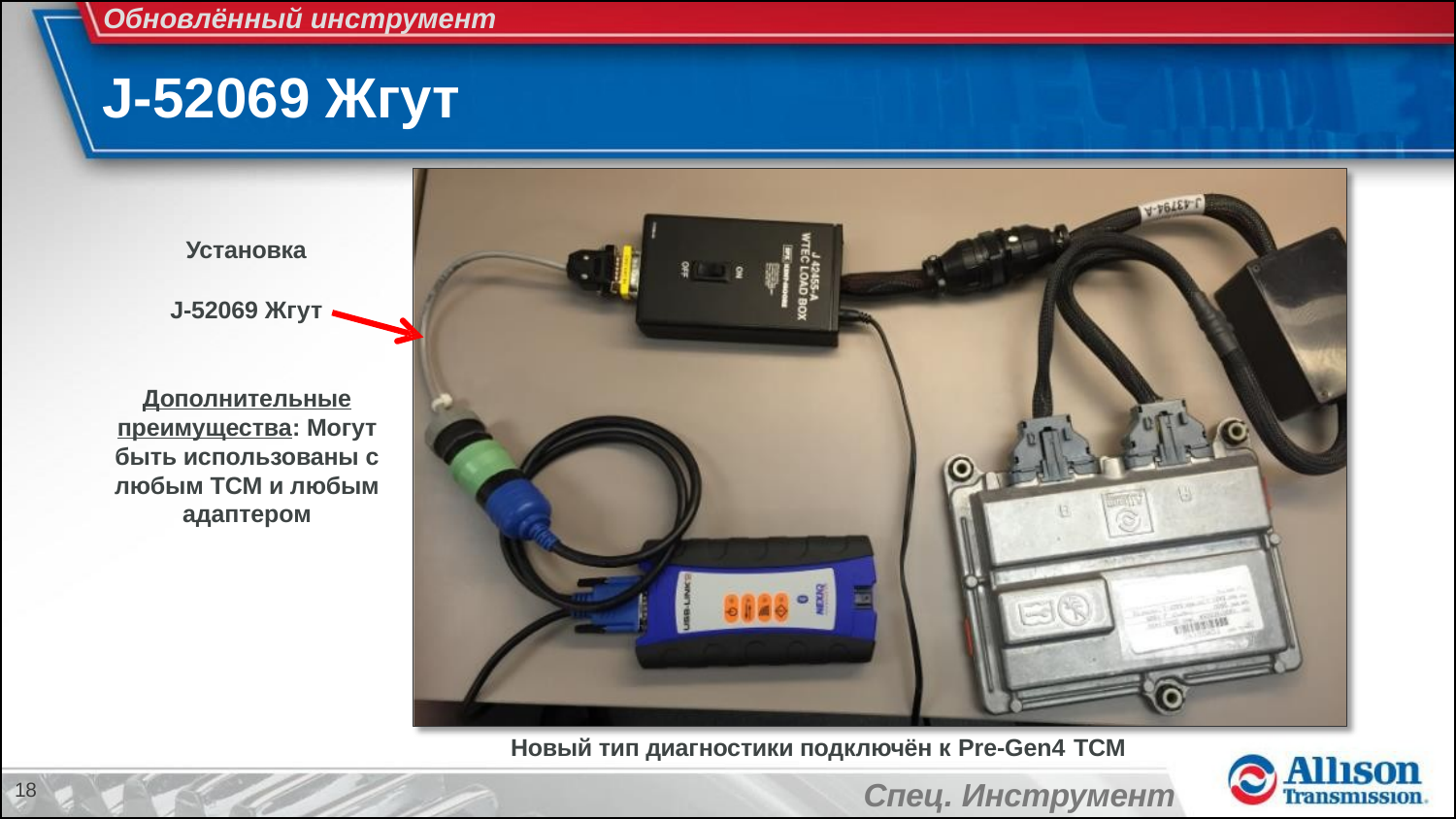

Обновлённый инструмент
J-52069 Жгут

Установка

J-52069 Жгут

Дополнительные преимущества: Могут быть использованы с любым TCM и любым адаптером

Новый тип диагностики подключён к Pre-Gen4 TCM

18
Спец. Инструмент